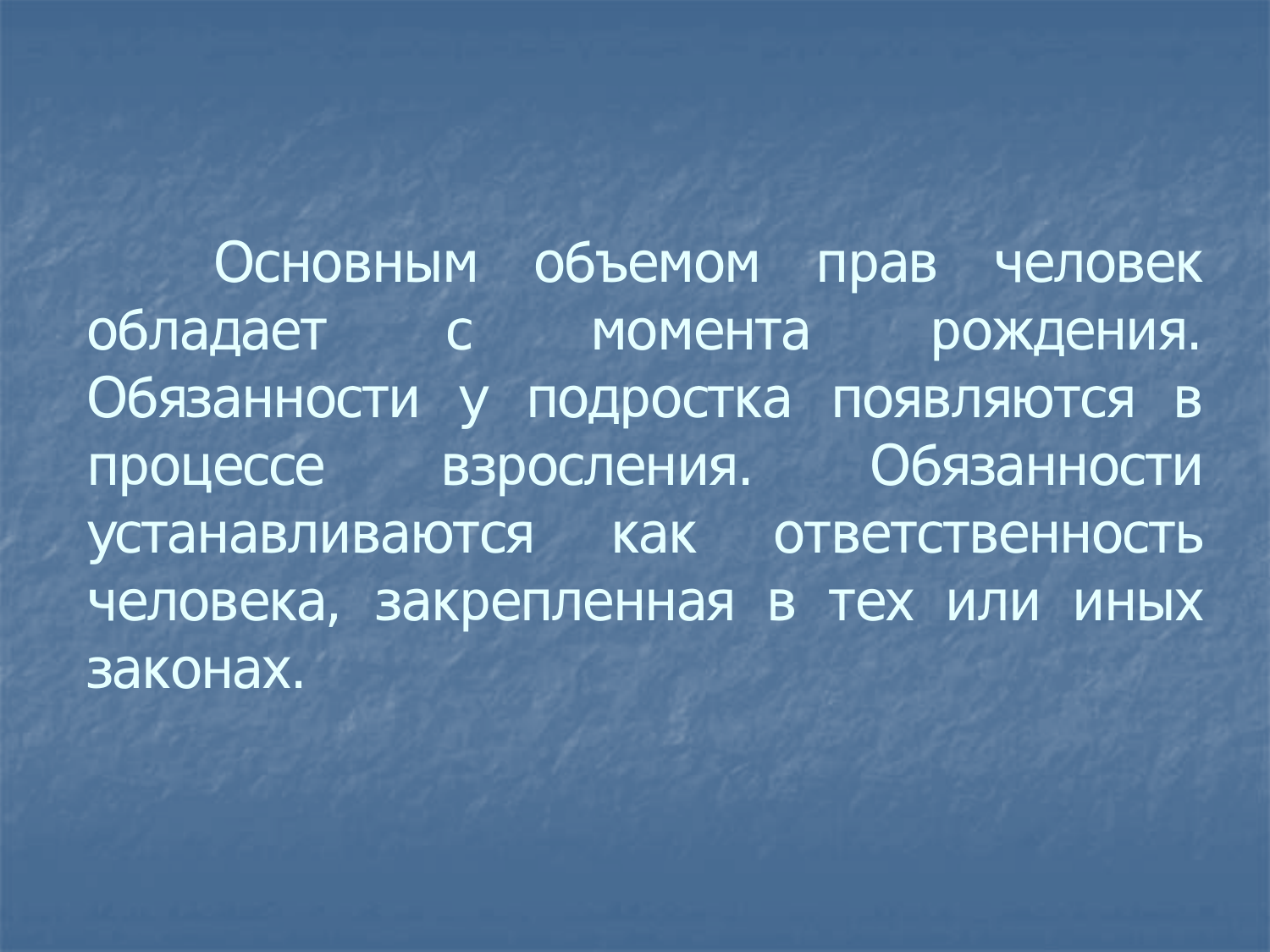

# Основным объемом прав человек обладает с момента рождения. Обязанности у подростка появляются в процессе взросления. Обязанности устанавливаются как ответственность человека, закрепленная в тех или иных законах.